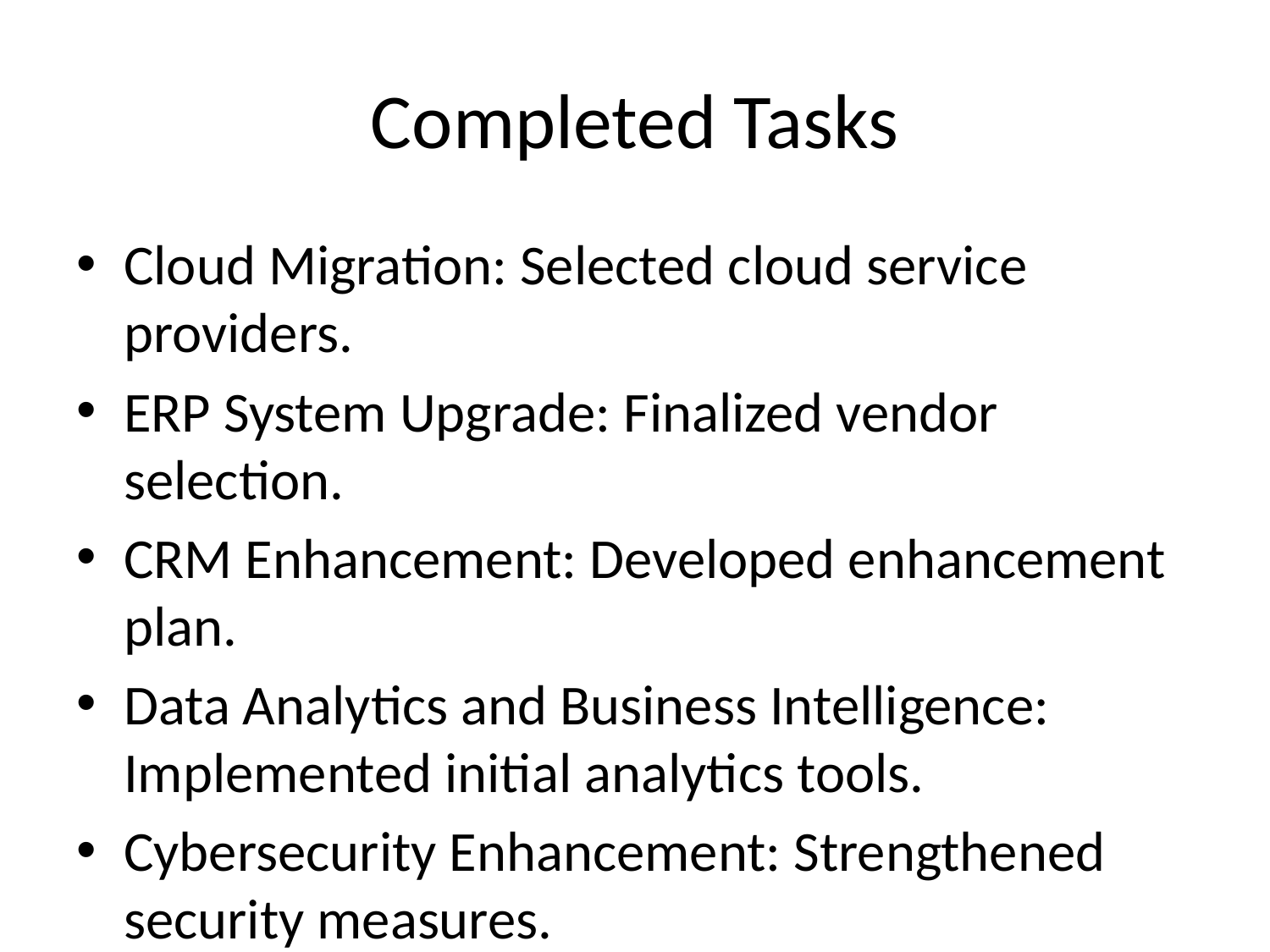

# Completed Tasks
Cloud Migration: Selected cloud service providers.
ERP System Upgrade: Finalized vendor selection.
CRM Enhancement: Developed enhancement plan.
Data Analytics and Business Intelligence: Implemented initial analytics tools.
Cybersecurity Enhancement: Strengthened security measures.
Digital Workplace Transformation: Implemented collaboration tools.